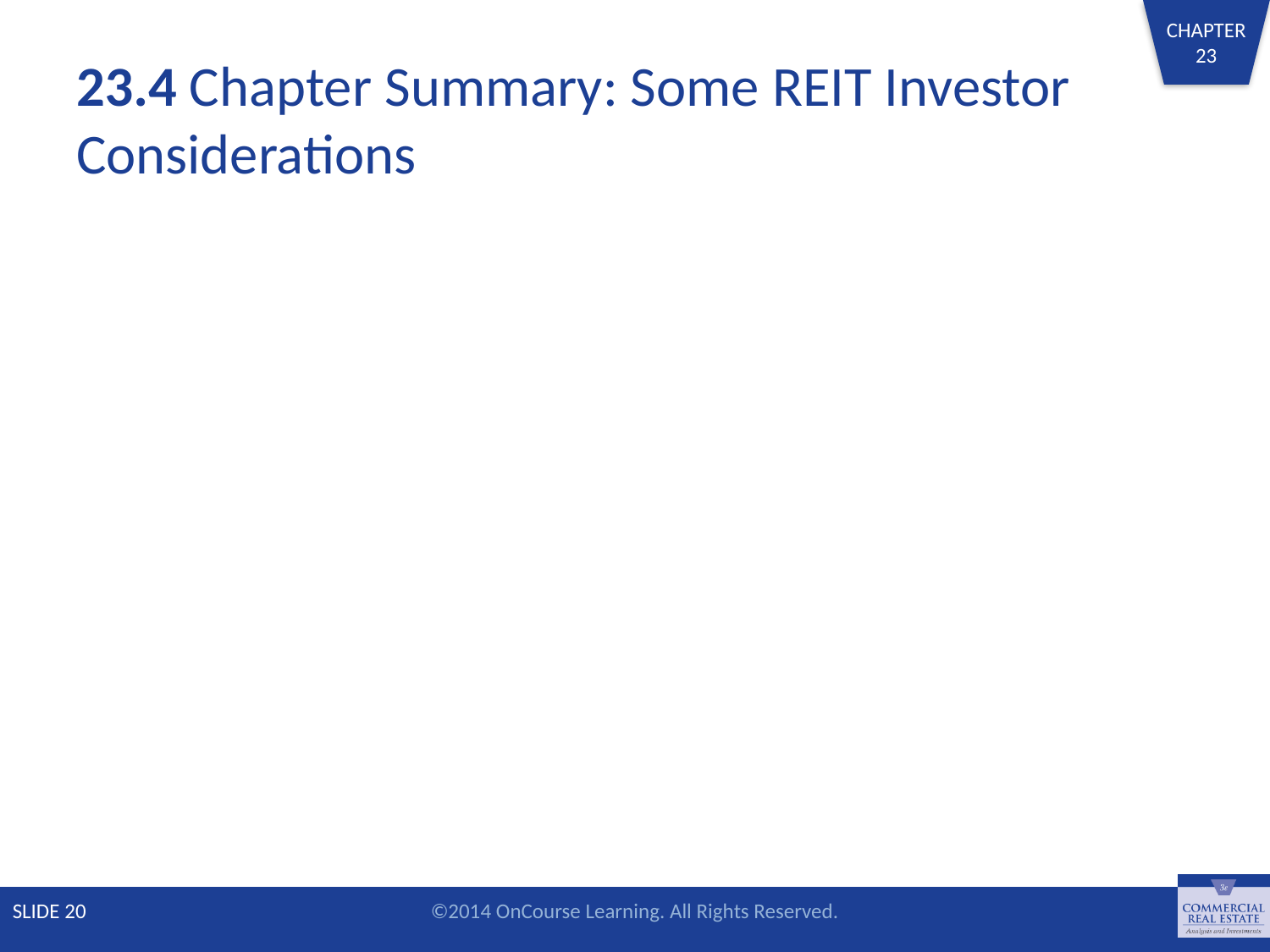

# 23.4 Chapter Summary: Some REIT Investor Considerations

SLIDE 20